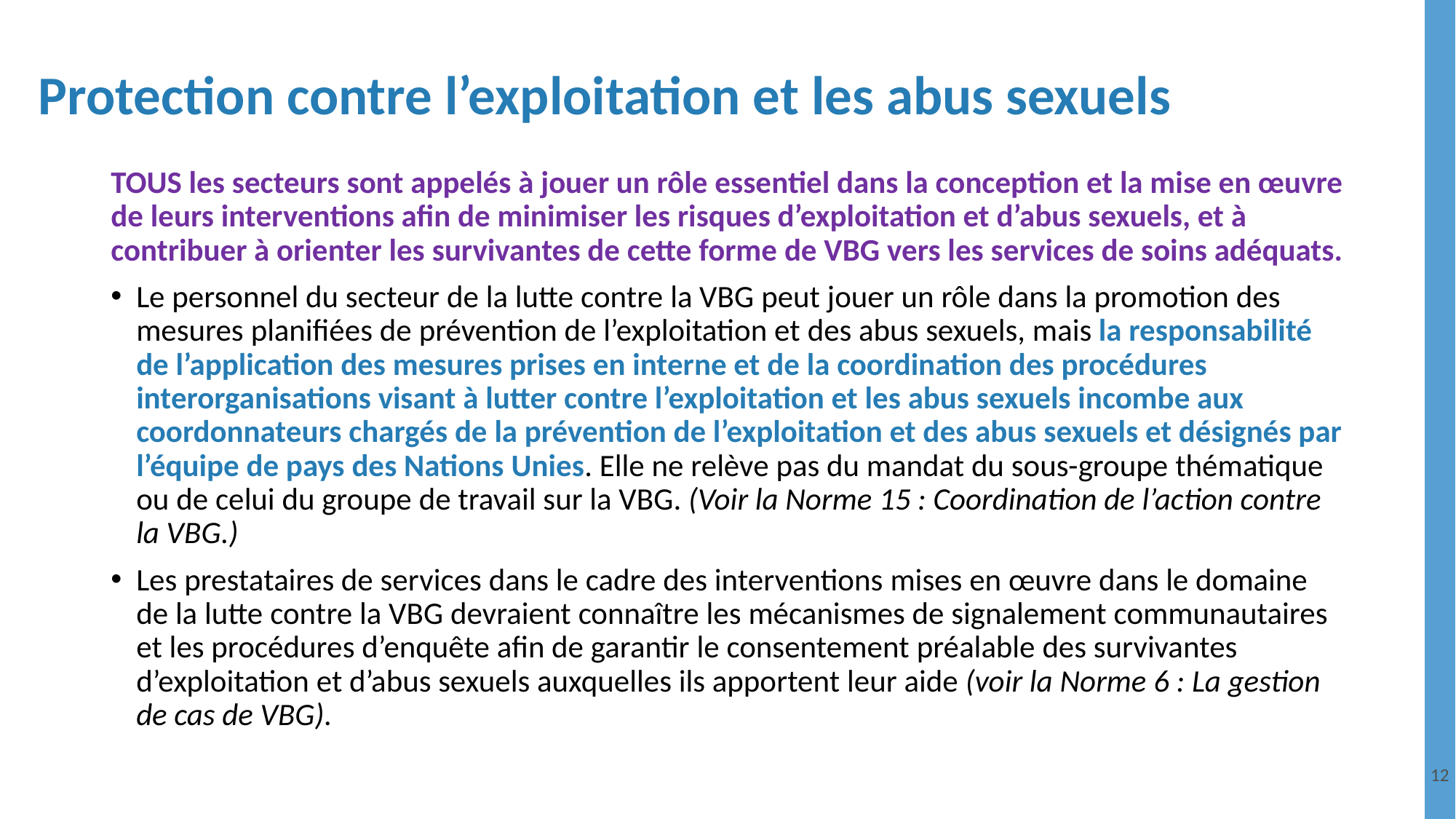

Protection contre l’exploitation et les abus sexuels
TOUS les secteurs sont appelés à jouer un rôle essentiel dans la conception et la mise en œuvre de leurs interventions afin de minimiser les risques d’exploitation et d’abus sexuels, et à contribuer à orienter les survivantes de cette forme de VBG vers les services de soins adéquats.
Le personnel du secteur de la lutte contre la VBG peut jouer un rôle dans la promotion des mesures planifiées de prévention de l’exploitation et des abus sexuels, mais la responsabilité de l’application des mesures prises en interne et de la coordination des procédures interorganisations visant à lutter contre l’exploitation et les abus sexuels incombe aux coordonnateurs chargés de la prévention de l’exploitation et des abus sexuels et désignés par l’équipe de pays des Nations Unies. Elle ne relève pas du mandat du sous-groupe thématique ou de celui du groupe de travail sur la VBG. (Voir la Norme 15 : Coordination de l’action contre la VBG.)
Les prestataires de services dans le cadre des interventions mises en œuvre dans le domaine de la lutte contre la VBG devraient connaître les mécanismes de signalement communautaires et les procédures d’enquête afin de garantir le consentement préalable des survivantes d’exploitation et d’abus sexuels auxquelles ils apportent leur aide (voir la Norme 6 : La gestion de cas de VBG).